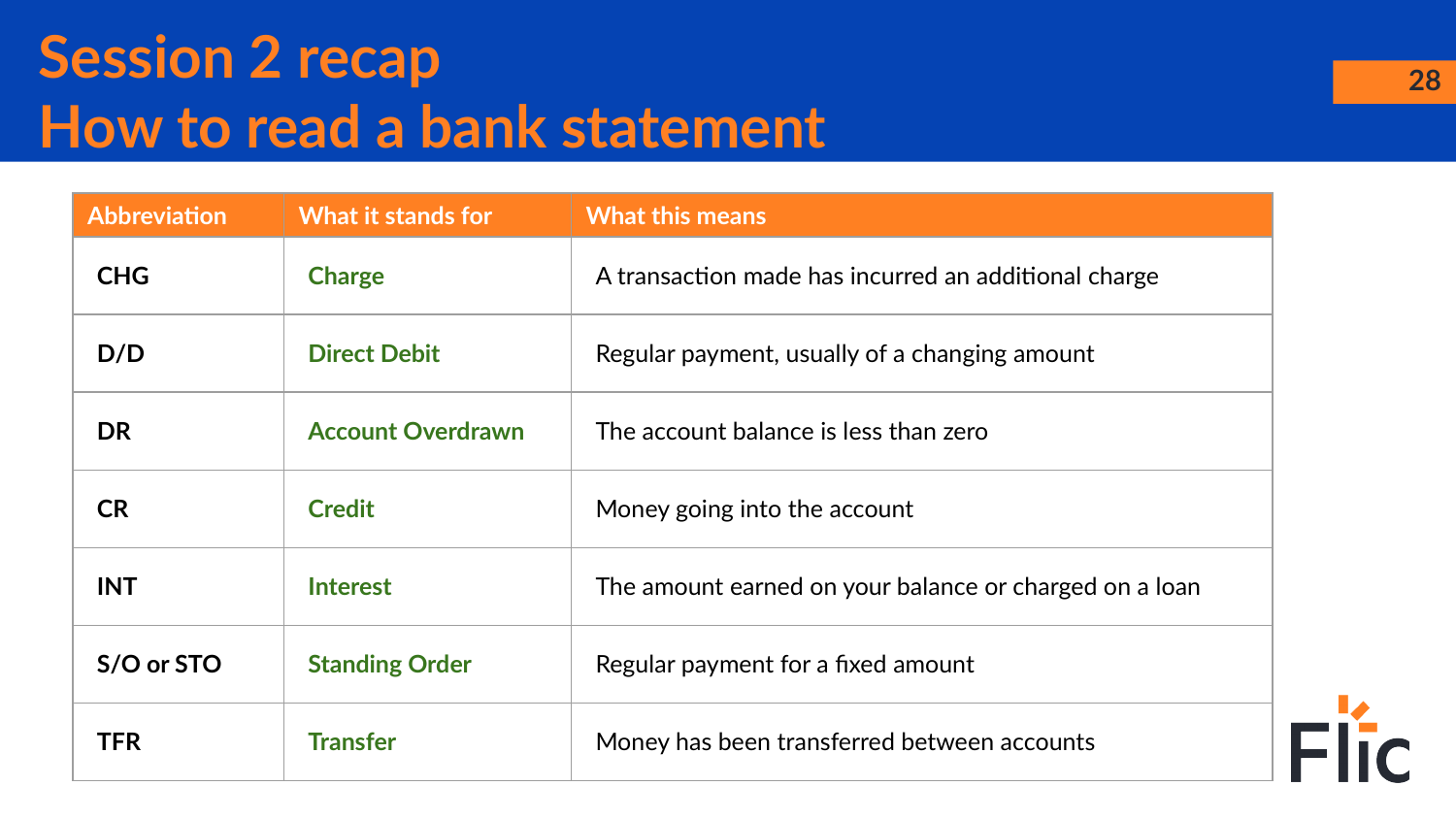

# Session 2 recap
How to read a bank statement
28
| Abbreviation | What it stands for | What this means |
| --- | --- | --- |
| CHG | Charge | A transaction made has incurred an additional charge |
| D/D | Direct Debit | Regular payment, usually of a changing amount |
| DR | Account Overdrawn | The account balance is less than zero |
| CR | Credit | Money going into the account |
| INT | Interest | The amount earned on your balance or charged on a loan |
| S/O or STO | Standing Order | Regular payment for a fixed amount |
| TFR | Transfer | Money has been transferred between accounts |